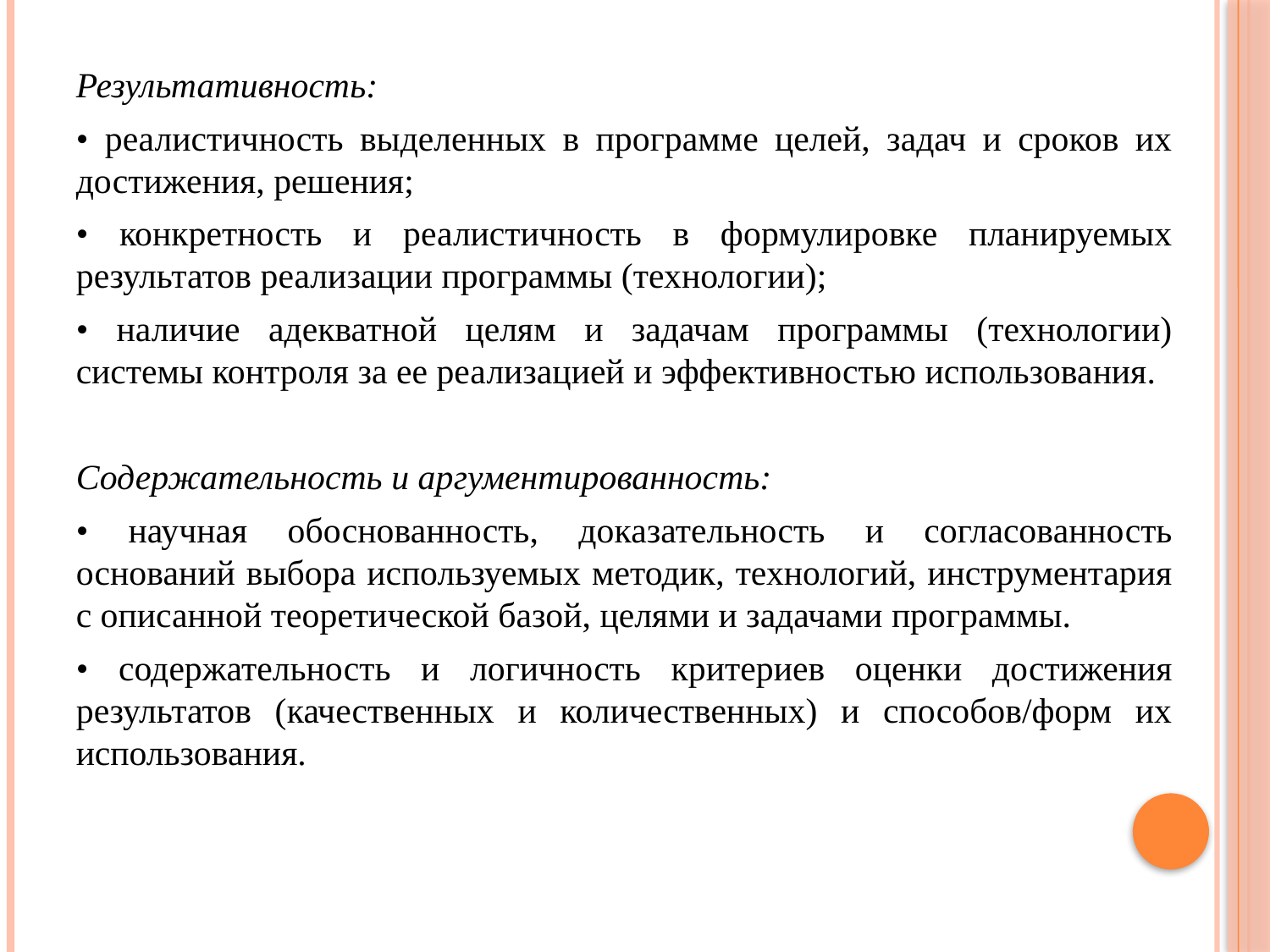

Результативность:
• реалистичность выделенных в программе целей, задач и сроков их достижения, решения;
• конкретность и реалистичность в формулировке планируемых результатов реализации программы (технологии);
• наличие адекватной целям и задачам программы (технологии) системы контроля за ее реализацией и эффективностью использования.

Содержательность и аргументированность:
• научная обоснованность, доказательность и согласованность оснований выбора используемых методик, технологий, инструментария с описанной теоретической базой, целями и задачами программы.
• содержательность и логичность критериев оценки достижения результатов (качественных и количественных) и способов/форм их использования.